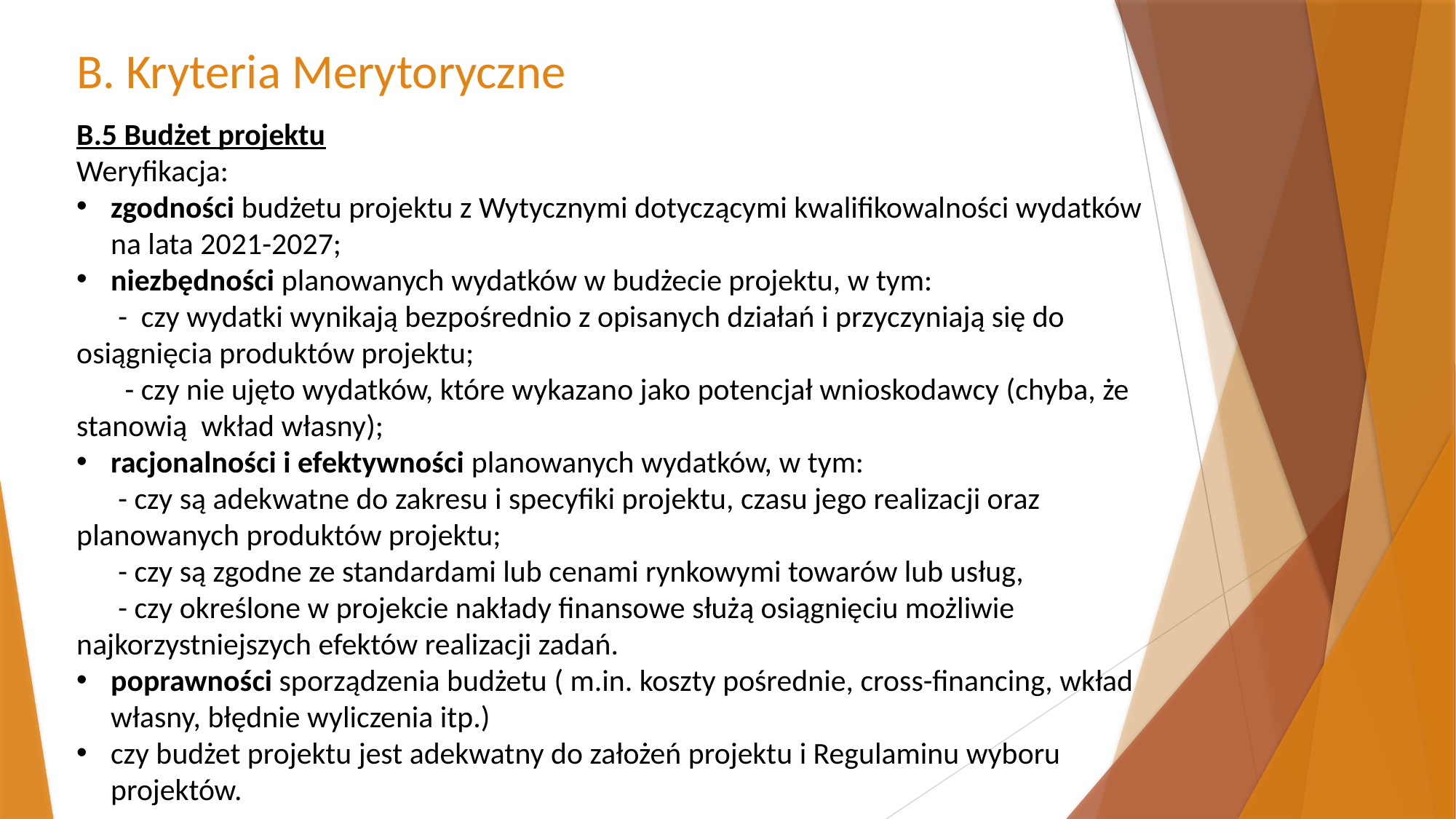

B. Kryteria Merytoryczne

B.5 Budżet projektu
Weryfikacja:
zgodności budżetu projektu z Wytycznymi dotyczącymi kwalifikowalności wydatków na lata 2021-2027;
niezbędności planowanych wydatków w budżecie projektu, w tym:
      -  czy wydatki wynikają bezpośrednio z opisanych działań i przyczyniają się do osiągnięcia produktów projektu;
       - czy nie ujęto wydatków, które wykazano jako potencjał wnioskodawcy (chyba, że stanowią  wkład własny);
racjonalności i efektywności planowanych wydatków, w tym:
      - czy są adekwatne do zakresu i specyfiki projektu, czasu jego realizacji oraz planowanych produktów projektu;
      - czy są zgodne ze standardami lub cenami rynkowymi towarów lub usług,
      - czy określone w projekcie nakłady finansowe służą osiągnięciu możliwie najkorzystniejszych efektów realizacji zadań.
poprawności sporządzenia budżetu ( m.in. koszty pośrednie, cross-financing, wkład własny, błędnie wyliczenia itp.)
czy budżet projektu jest adekwatny do założeń projektu i Regulaminu wyboru projektów.